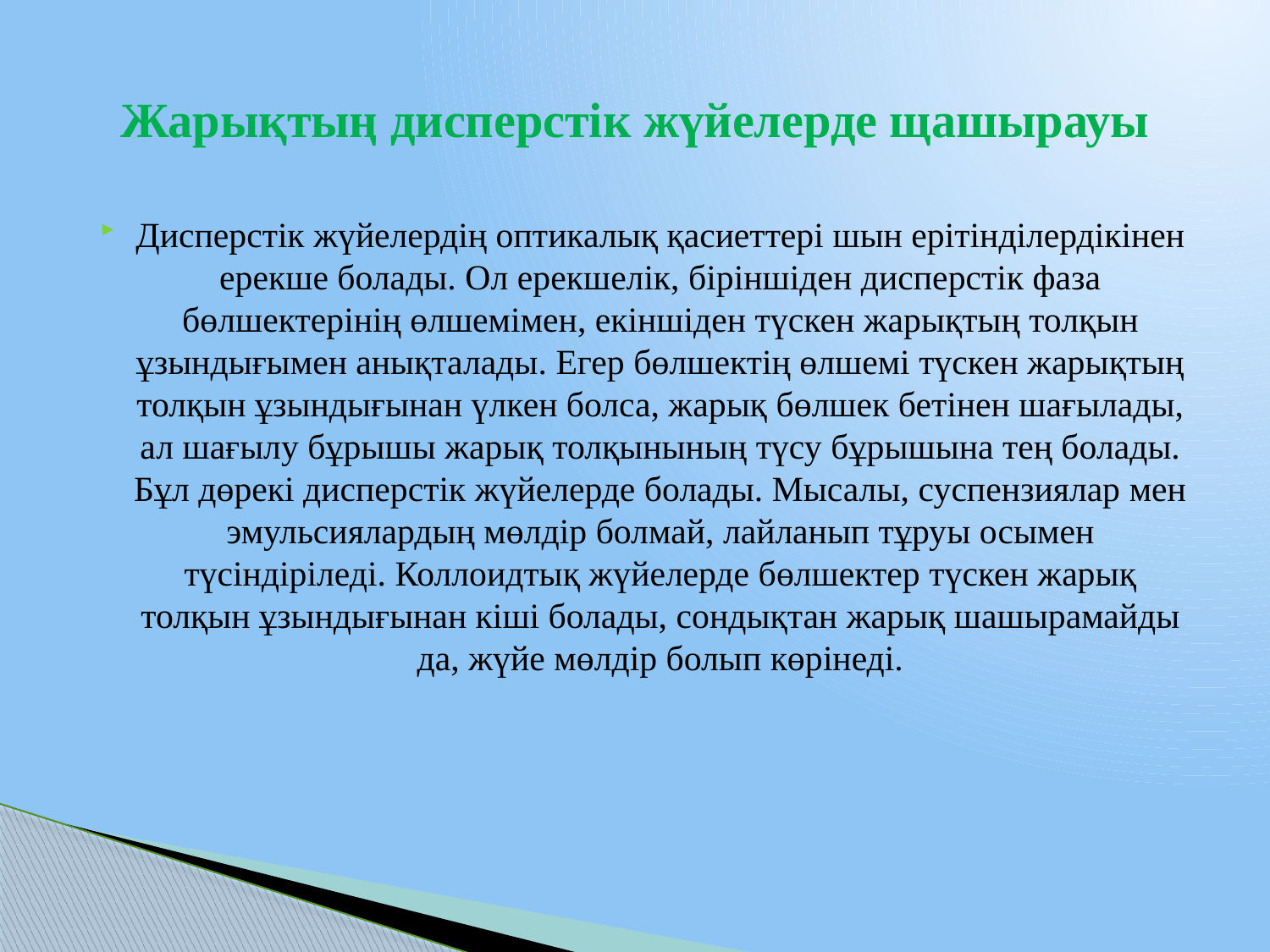

# Жарықтың дисперстік жүйелерде щашырауы
Дисперстік жүйелердің оптикалық қасиеттері шын ерітінділердікінен ерекше болады. Ол ерекшелік, біріншіден дисперстік фаза бөлшектерінің өлшемімен, екіншіден түскен жарықтың толқын ұзындығымен анықталады. Егер бөлшектің өлшемі түскен жарықтың толқын ұзындығынан үлкен болса, жарық бөлшек бетінен шағылады, ал шағылу бұрышы жарық толқынының түсу бұрышына тең болады. Бұл дөрекі дисперстік жүйелерде болады. Мысалы, суспензиялар мен эмульсиялардың мөлдір болмай, лайланып тұруы осымен түсіндіріледі. Коллоидтық жүйелерде бөлшектер түскен жарық толқын ұзындығынан кіші болады, сондықтан жарық шашырамайды да, жүйе мөлдір болып көрінеді.